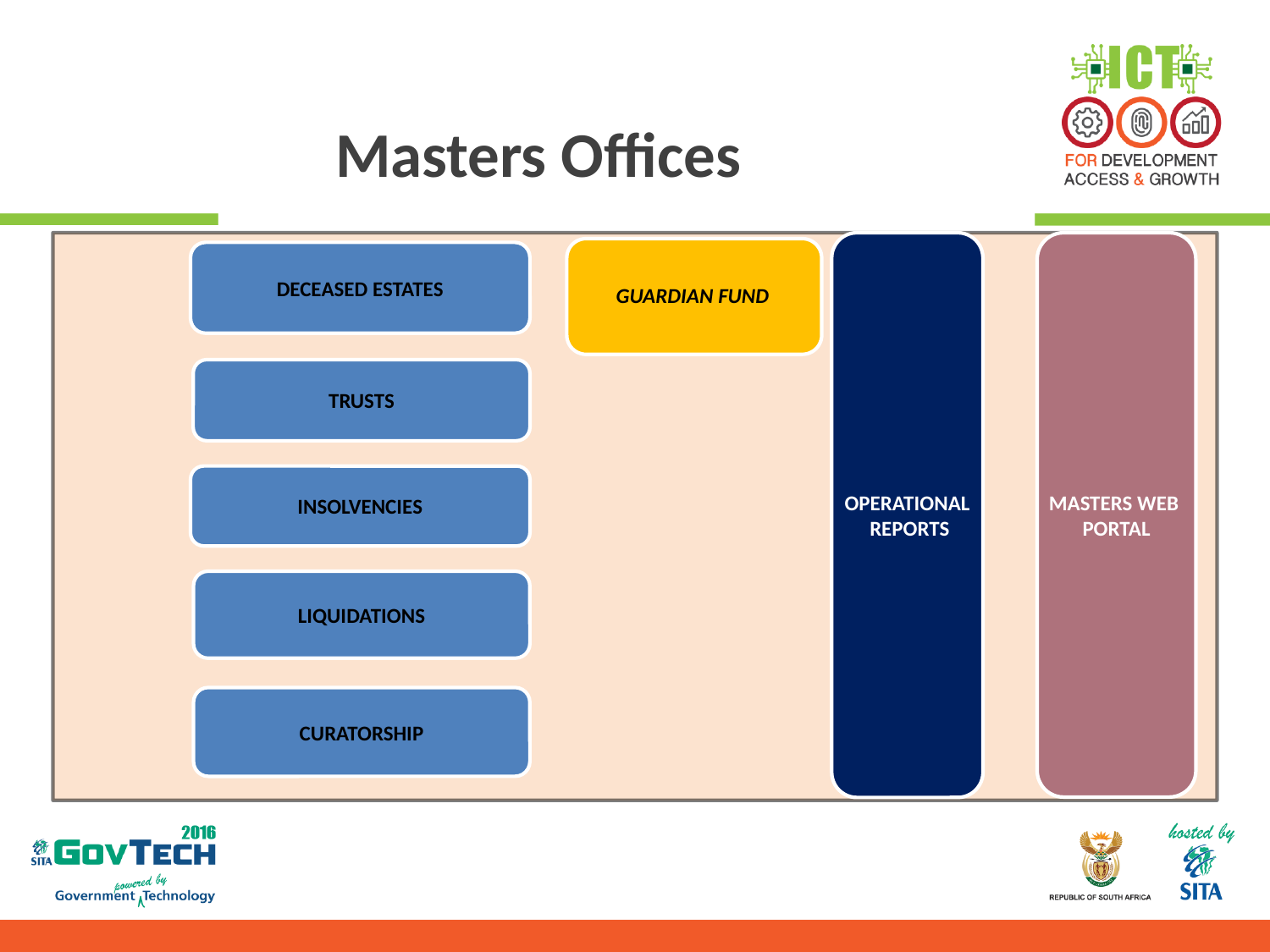

# Masters Offices

OPERATIONAL
 REPORTS

MASTERS WEB
PORTAL

GUARDIAN FUND

DECEASED ESTATES

TRUSTS

INSOLVENCIES

CURATORSHIP
LIQUIDATIONS